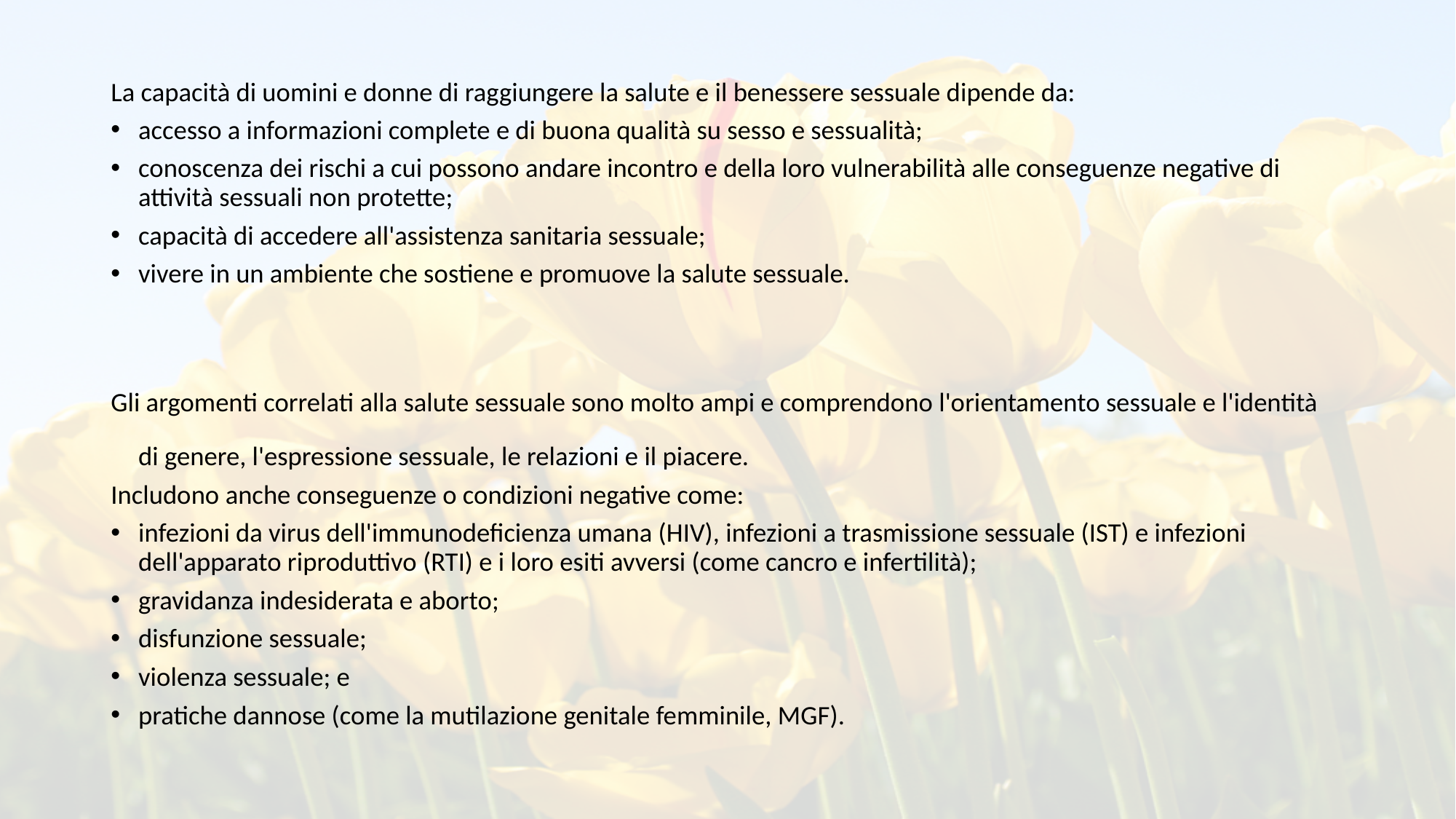

La capacità di uomini e donne di raggiungere la salute e il benessere sessuale dipende da:
accesso a informazioni complete e di buona qualità su sesso e sessualità;
conoscenza dei rischi a cui possono andare incontro e della loro vulnerabilità alle conseguenze negative di attività sessuali non protette;
capacità di accedere all'assistenza sanitaria sessuale;
vivere in un ambiente che sostiene e promuove la salute sessuale.

Gli argomenti correlati alla salute sessuale sono molto ampi e comprendono l'orientamento sessuale e l'identità di genere, l'espressione sessuale, le relazioni e il piacere.
Includono anche conseguenze o condizioni negative come:
infezioni da virus dell'immunodeficienza umana (HIV), infezioni a trasmissione sessuale (IST) e infezioni dell'apparato riproduttivo (RTI) e i loro esiti avversi (come cancro e infertilità);
gravidanza indesiderata e aborto;
disfunzione sessuale;
violenza sessuale; e
pratiche dannose (come la mutilazione genitale femminile, MGF).